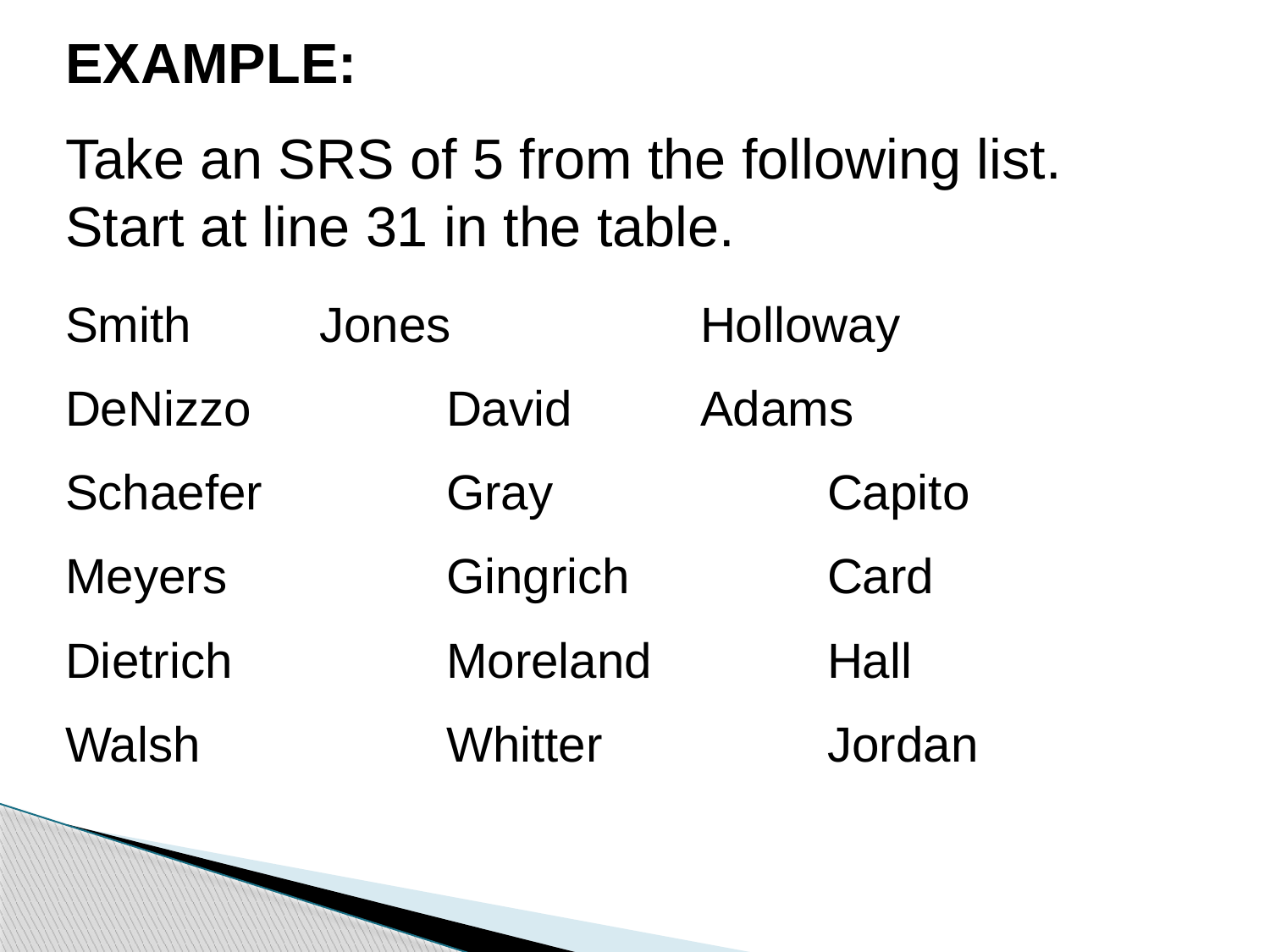

EXAMPLE:
Take an SRS of 5 from the following list.  Start at line 31 in the table.
Smith		Jones		Holloway
DeNizzo		David		Adams
Schaefer		Gray			Capito
Meyers		Gingrich		Card
Dietrich		Moreland		Hall
Walsh		Whitter		Jordan